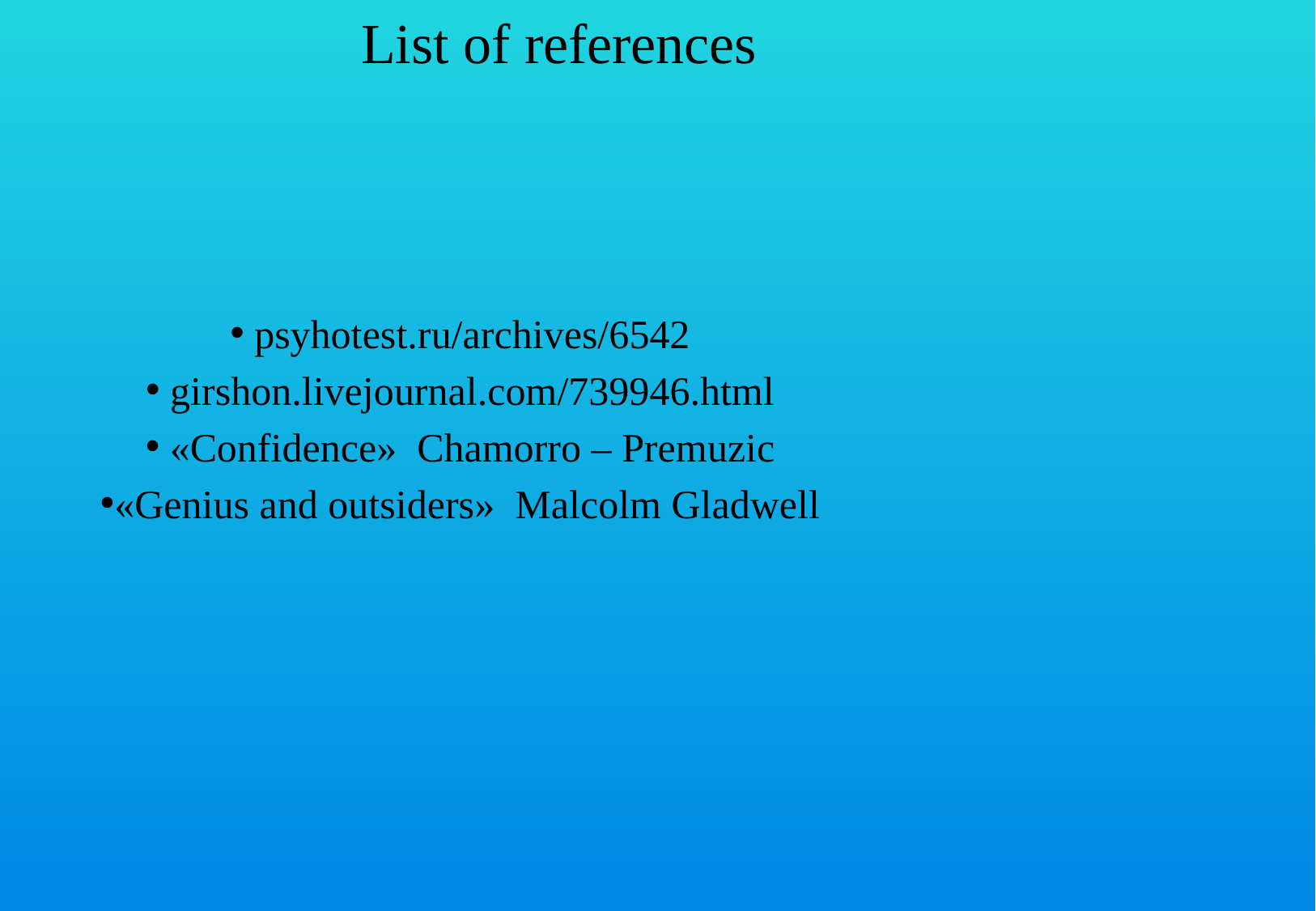

# List of references

 psyhotest.ru/archives/6542
 girshon.livejournal.com/739946.html
 «Confidence»  Chamorro – Premuzic
«Genius and outsiders»  Malcolm Gladwell